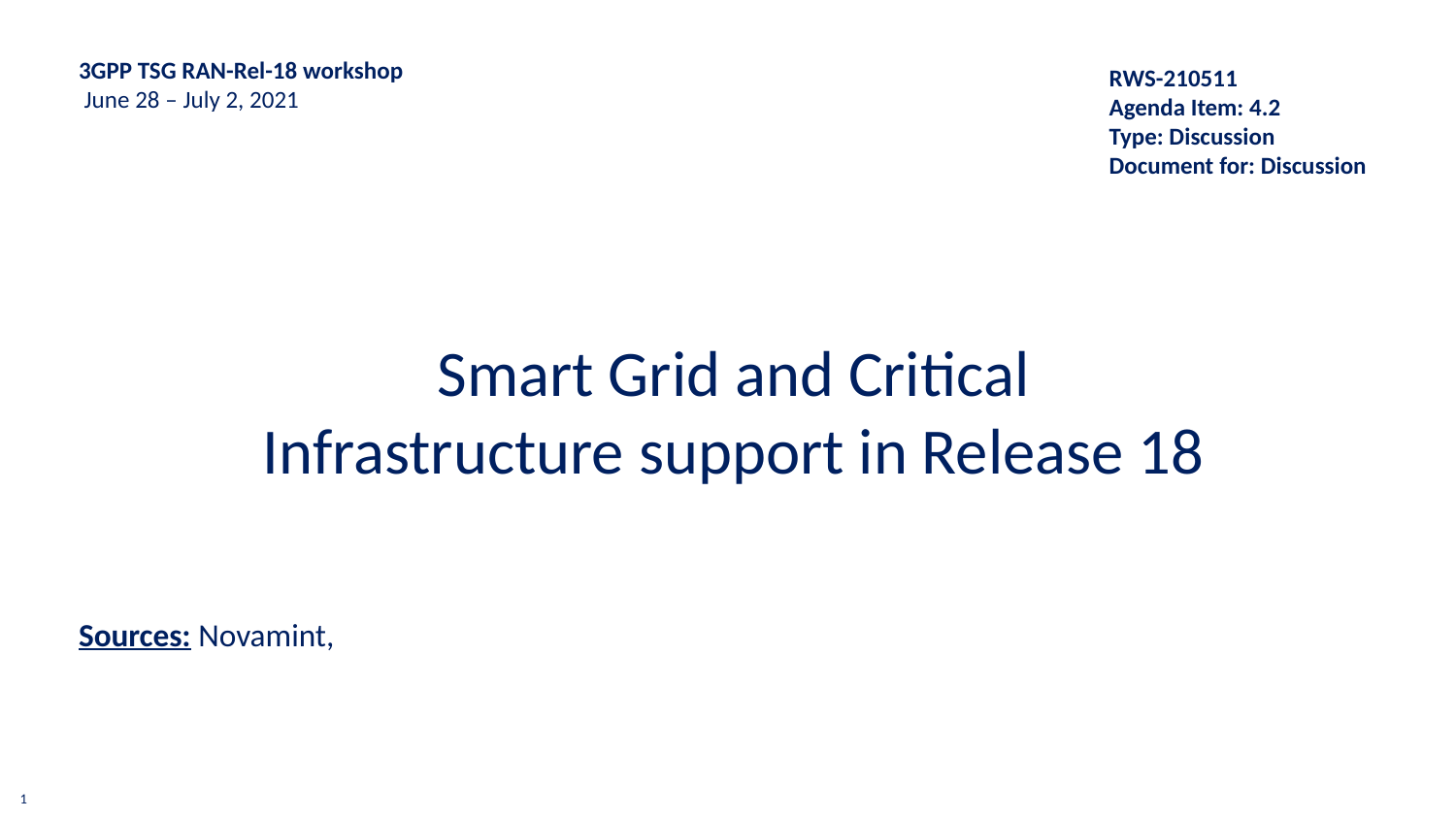

3GPP TSG RAN-Rel-18 workshop
 June 28 – July 2, 2021

RWS-210511
Agenda Item: 4.2
Type: Discussion
Document for: Discussion
Smart Grid and Critical Infrastructure support in Release 18
Sources: Novamint,